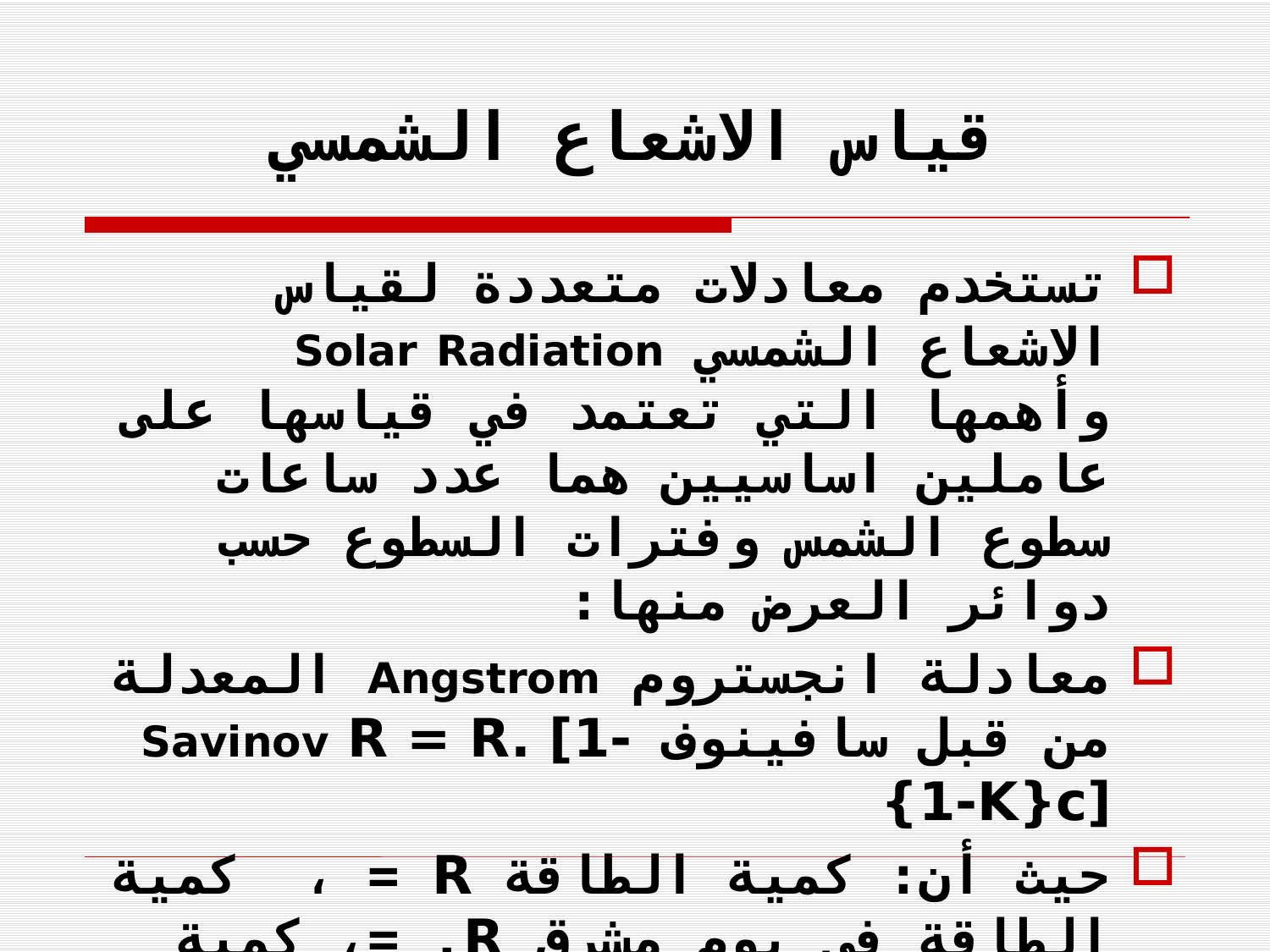

# قياس الاشعاع الشمسي
تستخدم معادلات متعددة لقياس الاشعاع الشمسي Solar Radiation وأهمها التي تعتمد في قياسها على عاملين اساسيين هما عدد ساعات سطوع الشمس وفترات السطوع حسب دوائر العرض منها:
معادلة انجستروم Angstrom المعدلة من قبل سافينوف Savinov R = R. [1-{1-K}c]
حيث أن: كمية الطاقة R = ،  كمية الطاقة في يوم مشرق R. =، كمية السحب مقاسة بالأعشار C،  Kمعامل ثابت تبعاً لدوائر العرض.